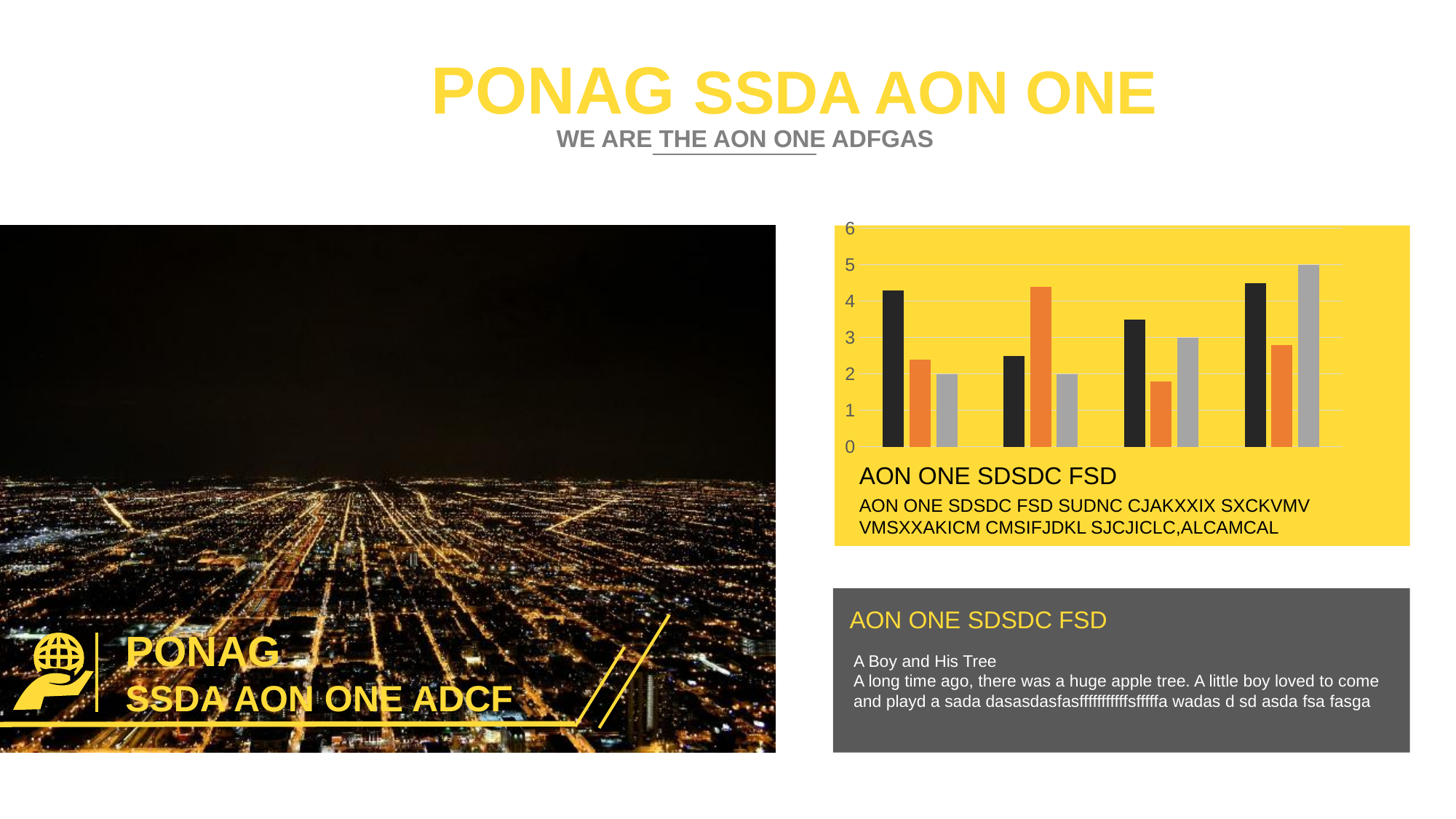

PONAG SSDA AON ONE
WE ARE THE AON ONE ADFGAS

### Chart

| Category |  |  |  |
|---|---|---|---|
AON ONE SDSDC FSD
AON ONE SDSDC FSD SUDNC CJAKXXIX SXCKVMV VMSXXAKICM CMSIFJDKL SJCJICLC,ALCAMCAL

AON ONE SDSDC FSD
PONAG
SSDA AON ONE ADCF

A Boy and His Tree
A long time ago, there was a huge apple tree. A little boy loved to come and playd a sada dasasdasfasfffffffffffsfffffa wadas d sd asda fsa fasga